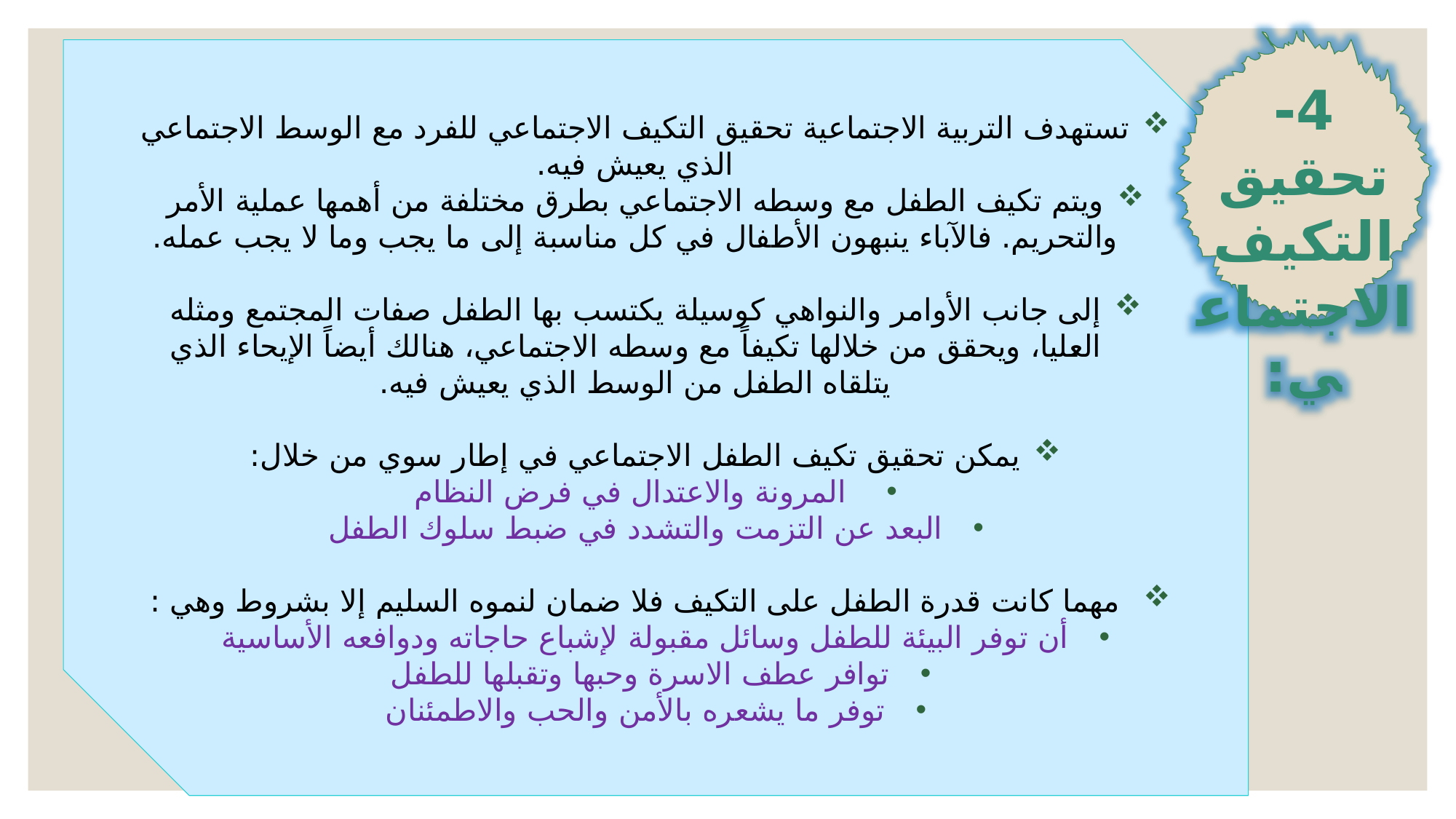

4- تحقيق التكيف الاجتماعي:
تستهدف التربية الاجتماعية تحقيق التكيف الاجتماعي للفرد مع الوسط الاجتماعي الذي يعيش فيه.
ويتم تكيف الطفل مع وسطه الاجتماعي بطرق مختلفة من أهمها عملية الأمر والتحريم. فالآباء ينبهون الأطفال في كل مناسبة إلى ما يجب وما لا يجب عمله.

إلى جانب الأوامر والنواهي كوسيلة يكتسب بها الطفل صفات المجتمع ومثله العليا، ويحقق من خلالها تكيفاً مع وسطه الاجتماعي، هنالك أيضاً الإيحاء الذي يتلقاه الطفل من الوسط الذي يعيش فيه.

يمكن تحقيق تكيف الطفل الاجتماعي في إطار سوي من خلال:
 المرونة والاعتدال في فرض النظام
البعد عن التزمت والتشدد في ضبط سلوك الطفل

 مهما كانت قدرة الطفل على التكيف فلا ضمان لنموه السليم إلا بشروط وهي :
أن توفر البيئة للطفل وسائل مقبولة لإشباع حاجاته ودوافعه الأساسية
توافر عطف الاسرة وحبها وتقبلها للطفل
توفر ما يشعره بالأمن والحب والاطمئنان